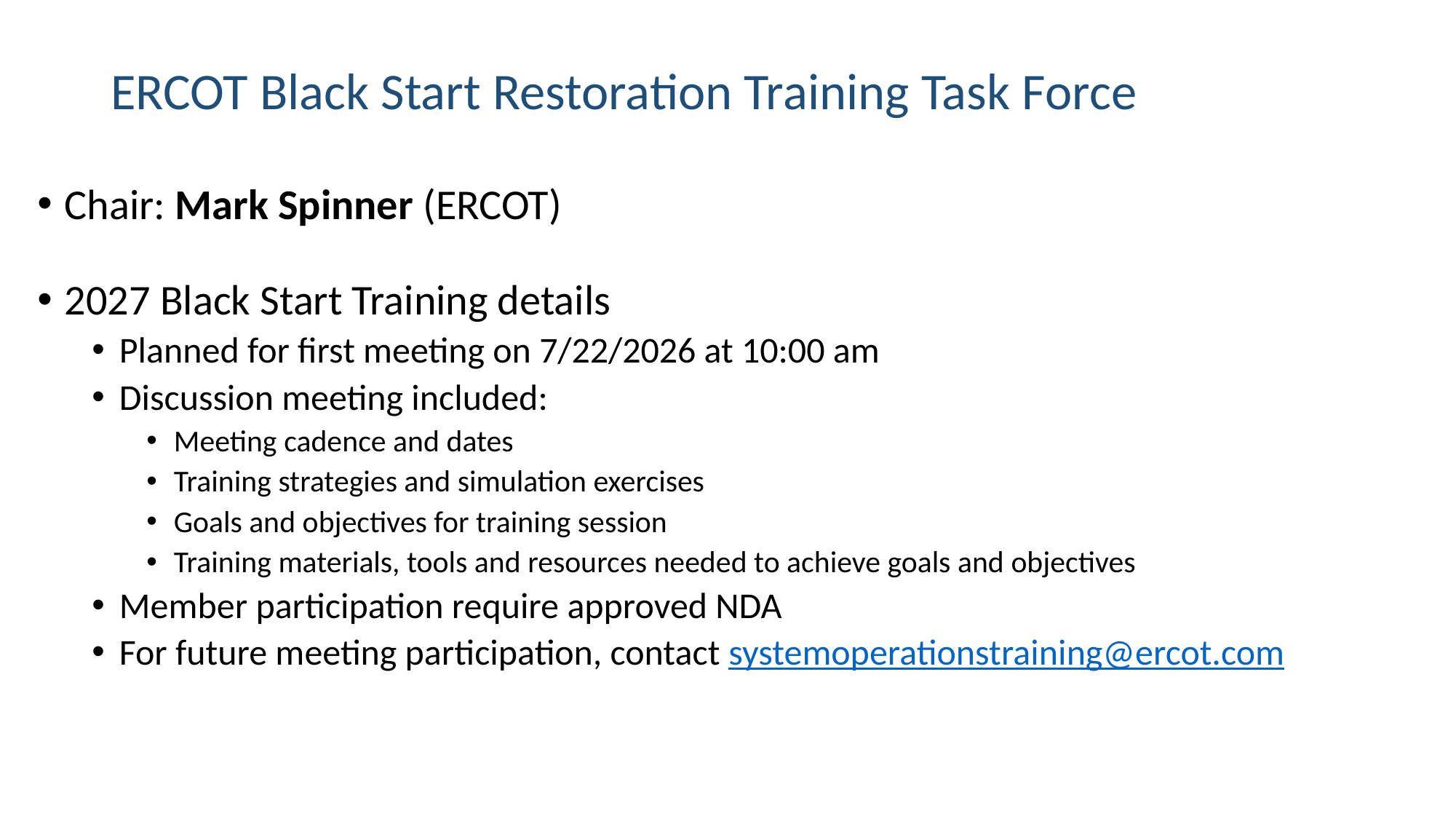

# ERCOT Black Start Restoration Training Task Force
Chair: Mark Spinner (ERCOT)

2027 Black Start Training details
Planned for first meeting on 7/22/2026 at 10:00 am
Discussion meeting included:
Meeting cadence and dates
Training strategies and simulation exercises
Goals and objectives for training session
Training materials, tools and resources needed to achieve goals and objectives
Member participation require approved NDA
For future meeting participation, contact systemoperationstraining@ercot.com